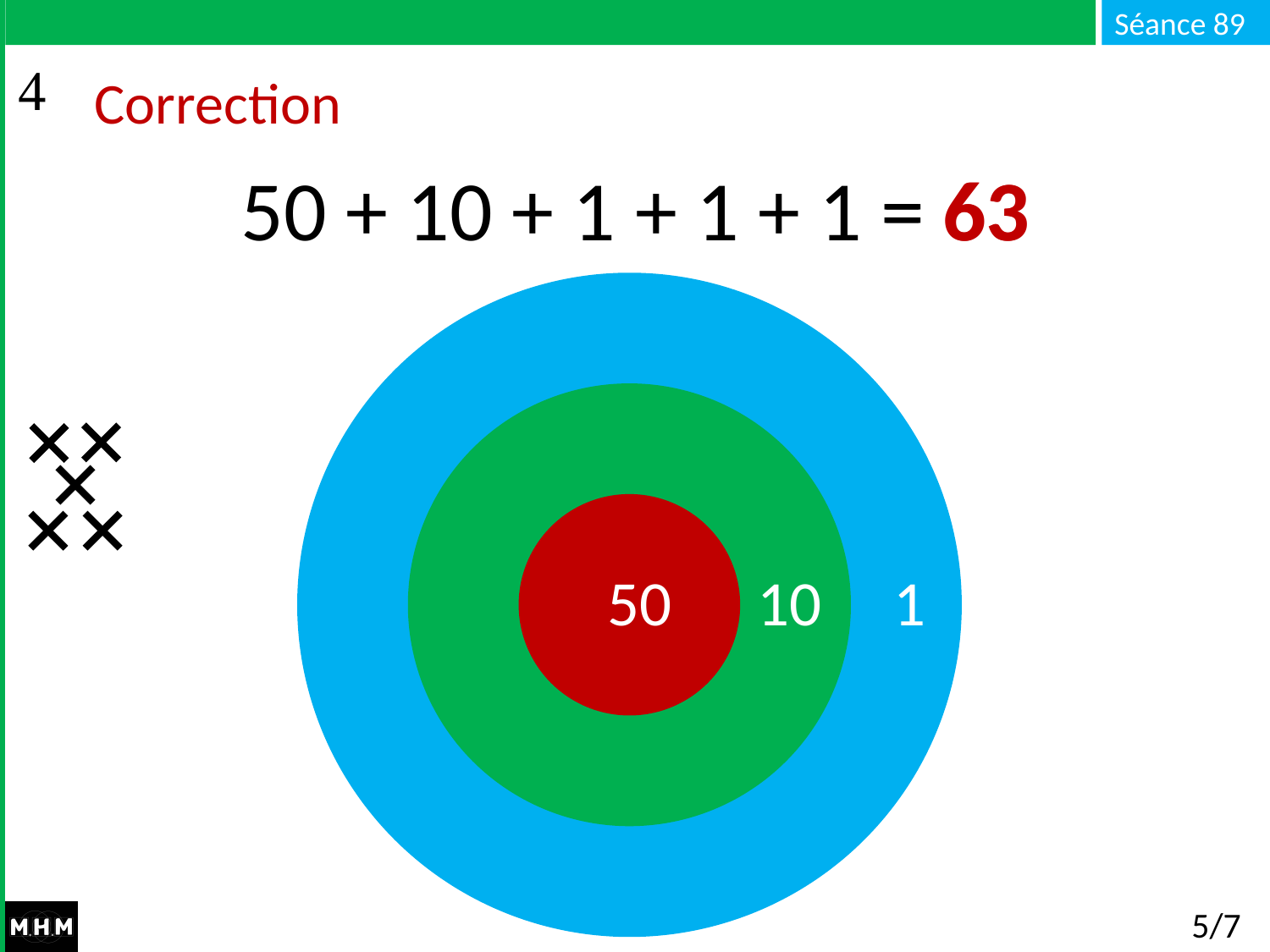

# Correction
50 + 10 + 1 + 1 + 1 = 63
= 63

50      10     1
5/7